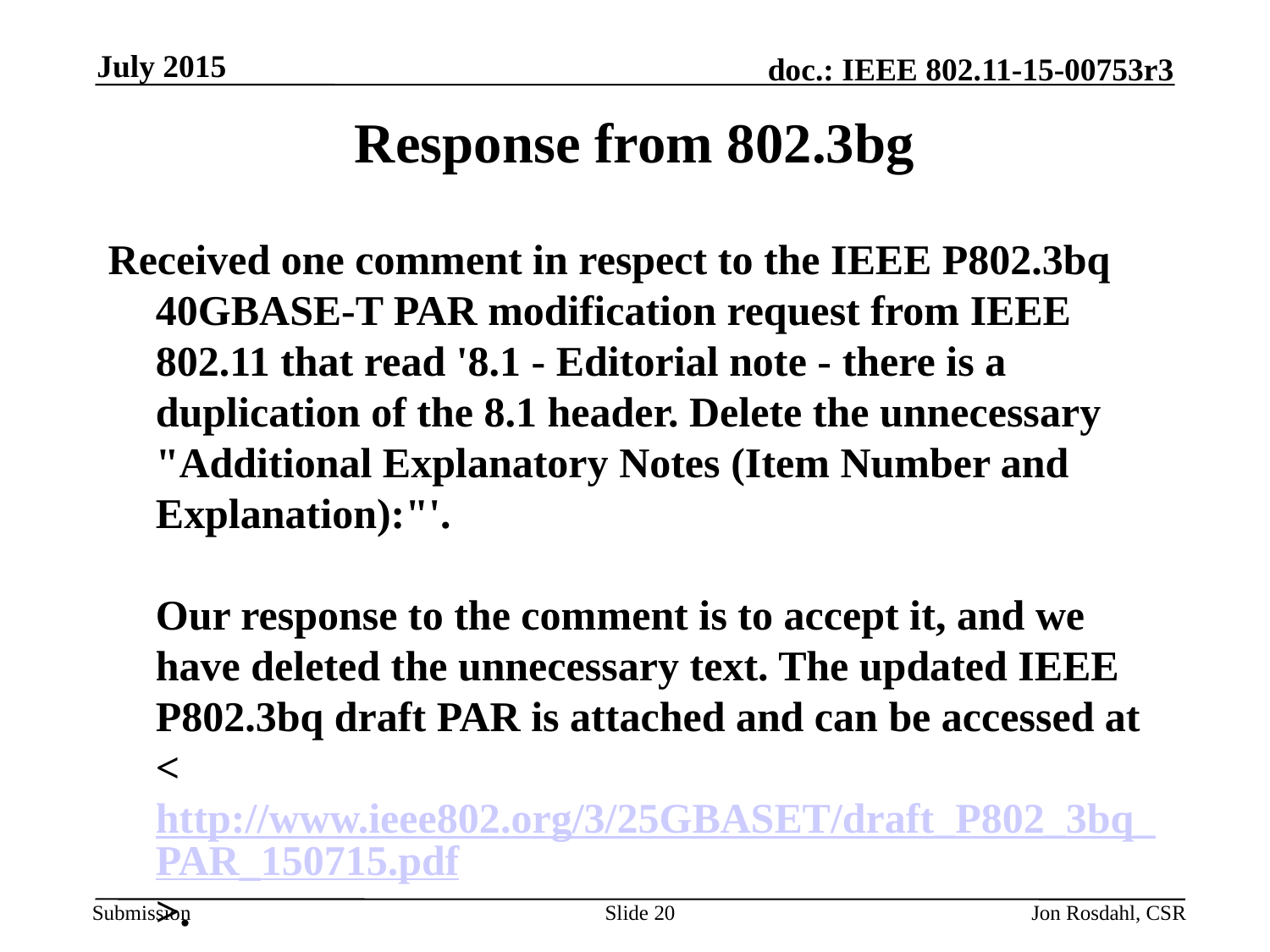

July 2015
# Response from 802.3bg
Received one comment in respect to the IEEE P802.3bq 40GBASE-T PAR modification request from IEEE 802.11 that read '8.1 - Editorial note - there is a duplication of the 8.1 header. Delete the unnecessary "Additional Explanatory Notes (Item Number and Explanation):"'.
Our response to the comment is to accept it, and we have deleted the unnecessary text. The updated IEEE P802.3bq draft PAR is attached and can be accessed at <http://www.ieee802.org/3/25GBASET/draft_P802_3bq_PAR_150715.pdf>.
Slide 20
Jon Rosdahl, CSR